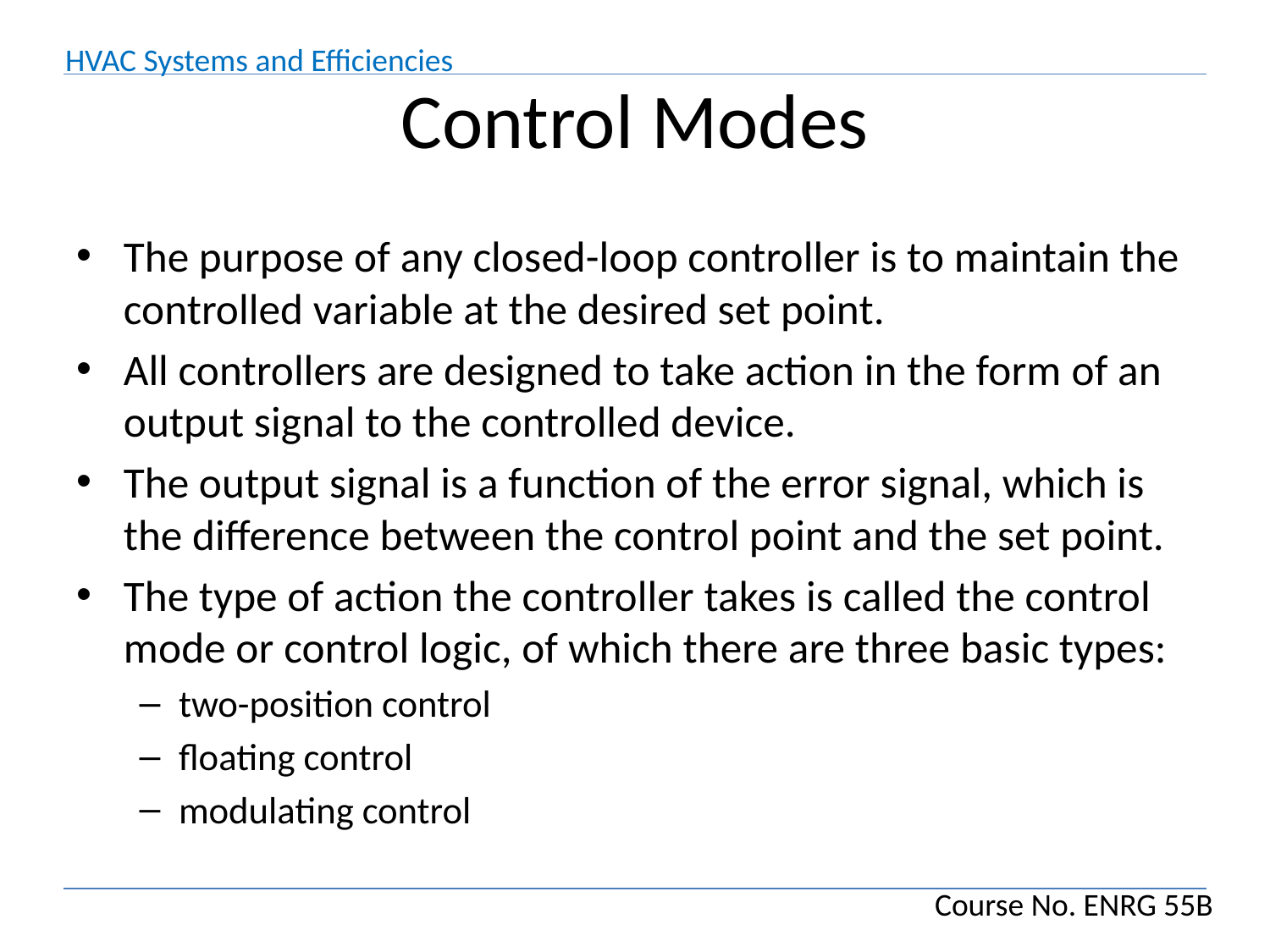

# Control Modes
The purpose of any closed-loop controller is to maintain the controlled variable at the desired set point.
All controllers are designed to take action in the form of an output signal to the controlled device.
The output signal is a function of the error signal, which is the difference between the control point and the set point.
The type of action the controller takes is called the control mode or control logic, of which there are three basic types:
two-position control
floating control
modulating control